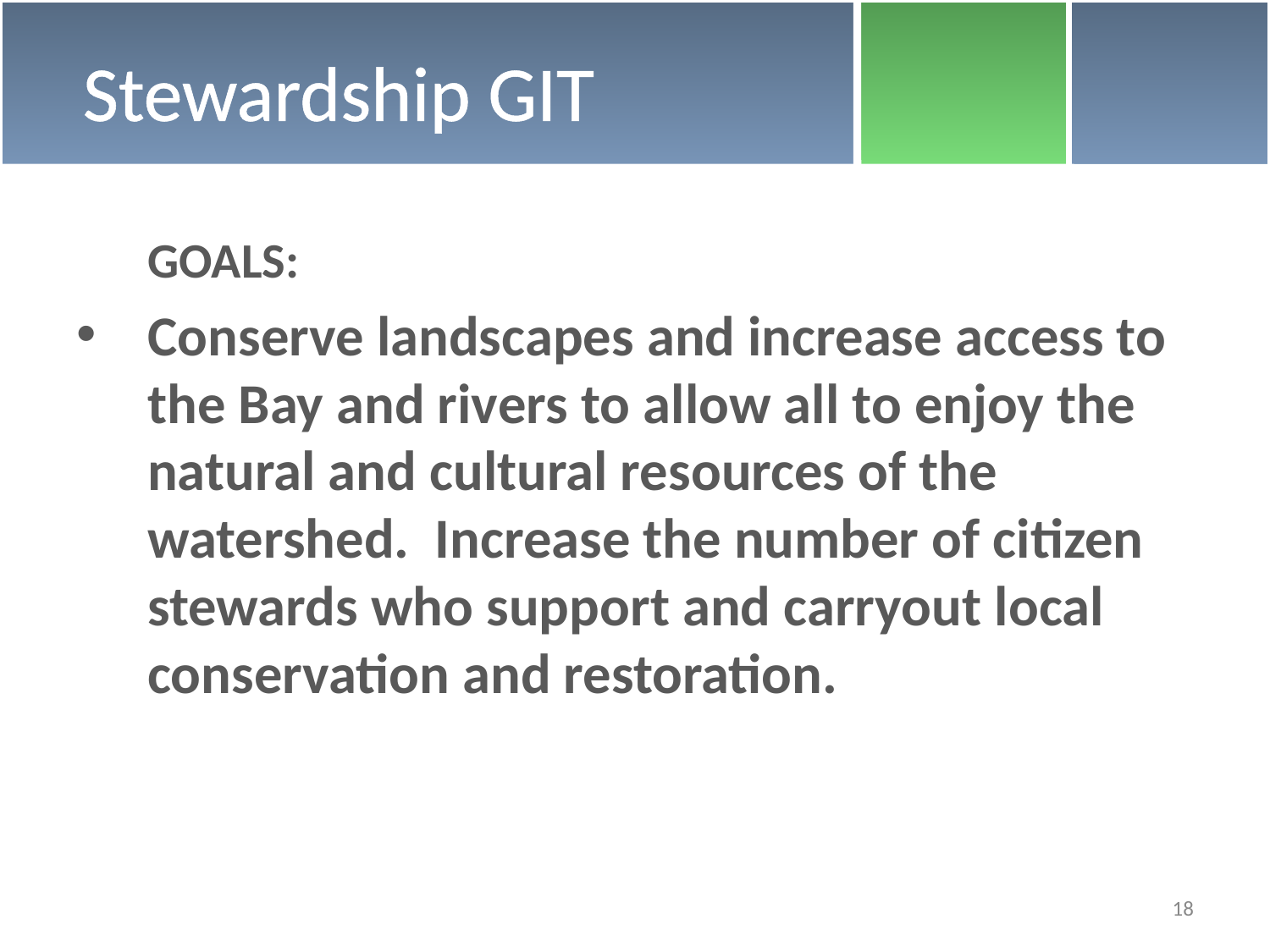

# Stewardship GIT
	GOALS:
Conserve landscapes and increase access to the Bay and rivers to allow all to enjoy the natural and cultural resources of the watershed.  Increase the number of citizen stewards who support and carryout local conservation and restoration.

18